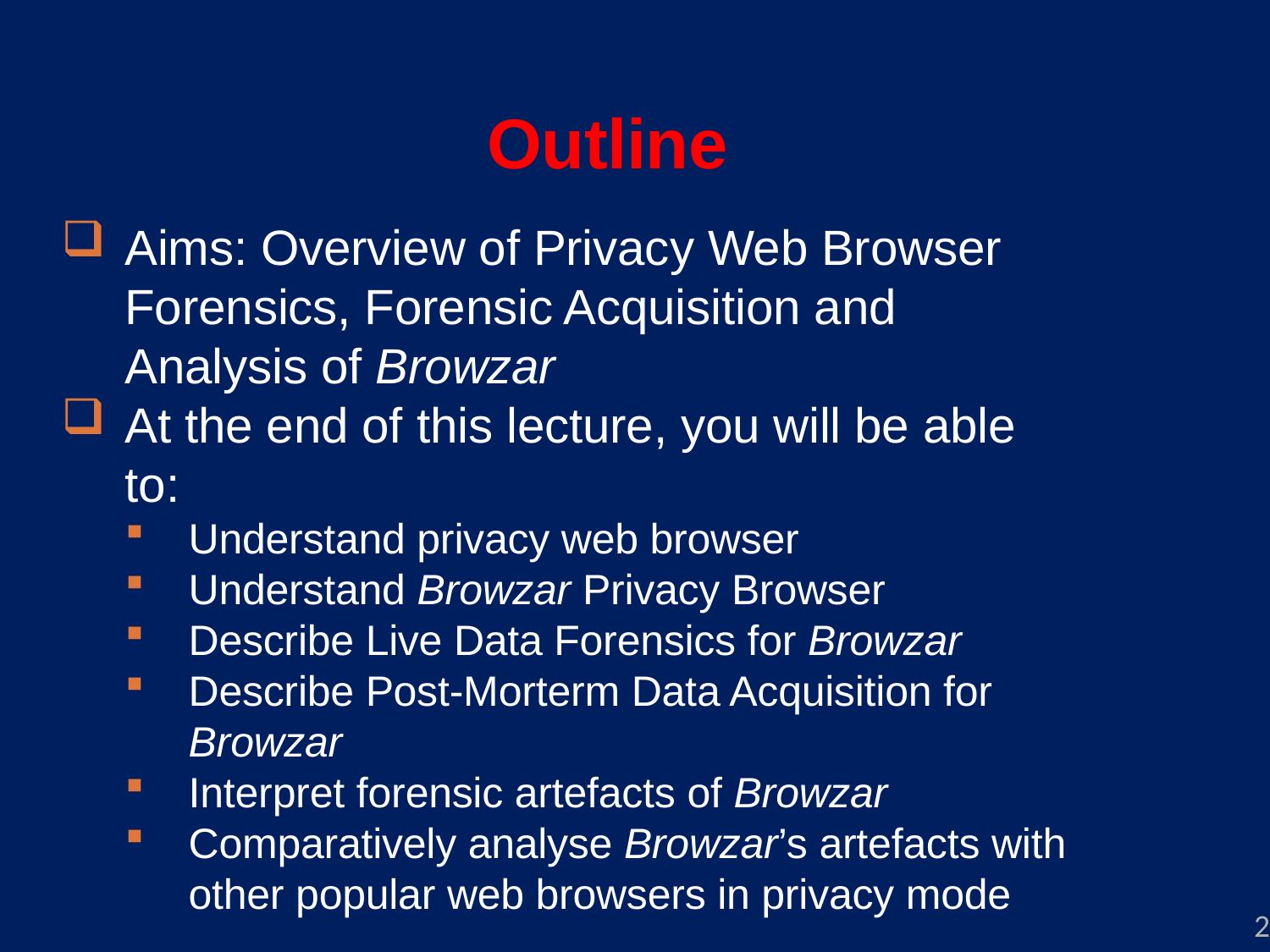

Outline
Aims: Overview of Privacy Web Browser Forensics, Forensic Acquisition and Analysis of Browzar
At the end of this lecture, you will be able to:
Understand privacy web browser
Understand Browzar Privacy Browser
Describe Live Data Forensics for Browzar
Describe Post-Morterm Data Acquisition for Browzar
Interpret forensic artefacts of Browzar
Comparatively analyse Browzar’s artefacts with other popular web browsers in privacy mode
2